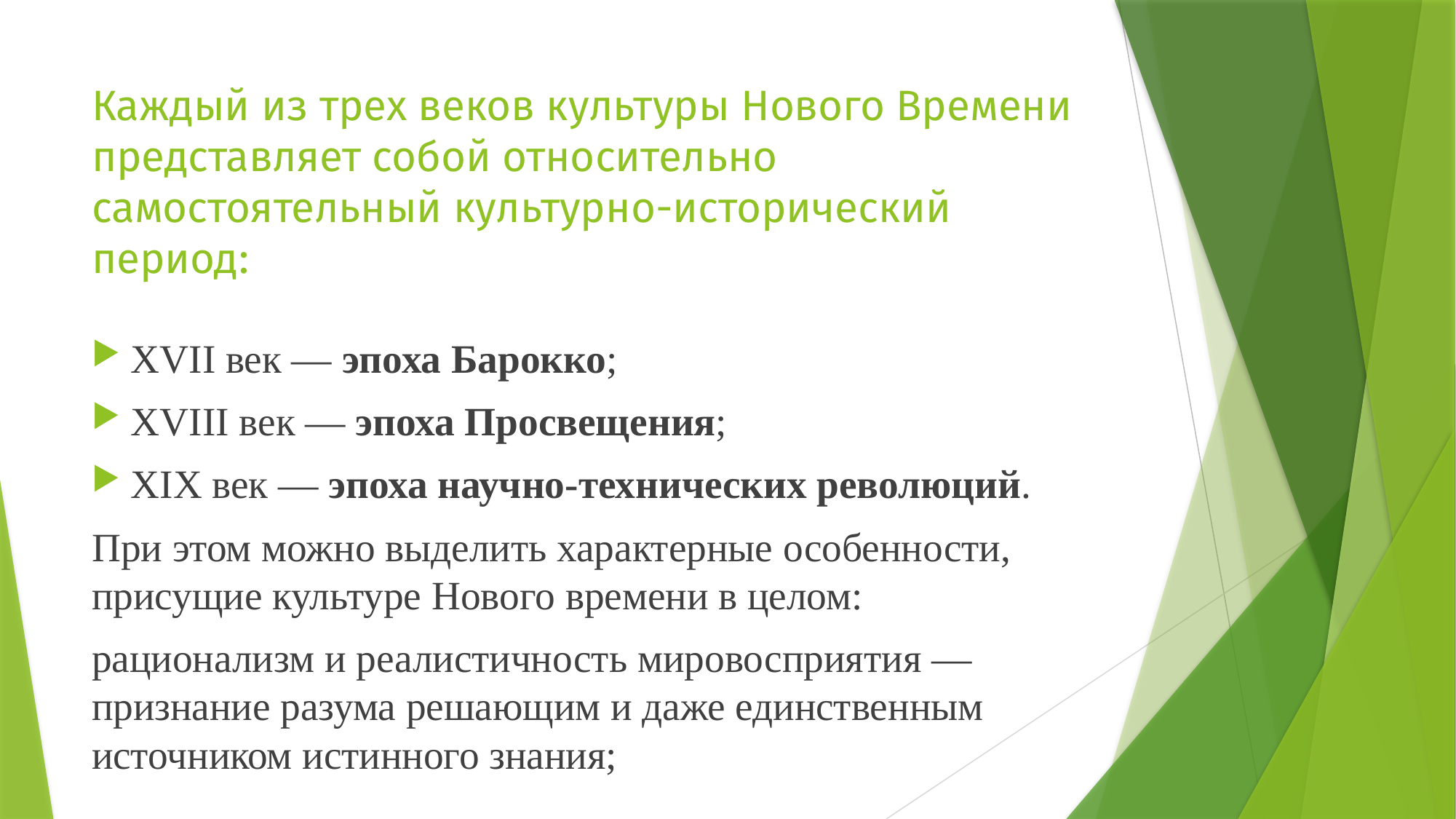

# Каждый из трех веков культуры Нового Времени представляет собой относительно самостоятельный культурно-исторический период:
XVII век ― эпоха Барокко;
XVIII век ― эпоха Просвещения;
XIX век ― эпоха научно-технических революций.
При этом можно выделить характерные особенности, присущие культуре Нового времени в целом:
рационализм и реалистичность мировосприятия ― признание разума решающим и даже единственным источником истинного знания;